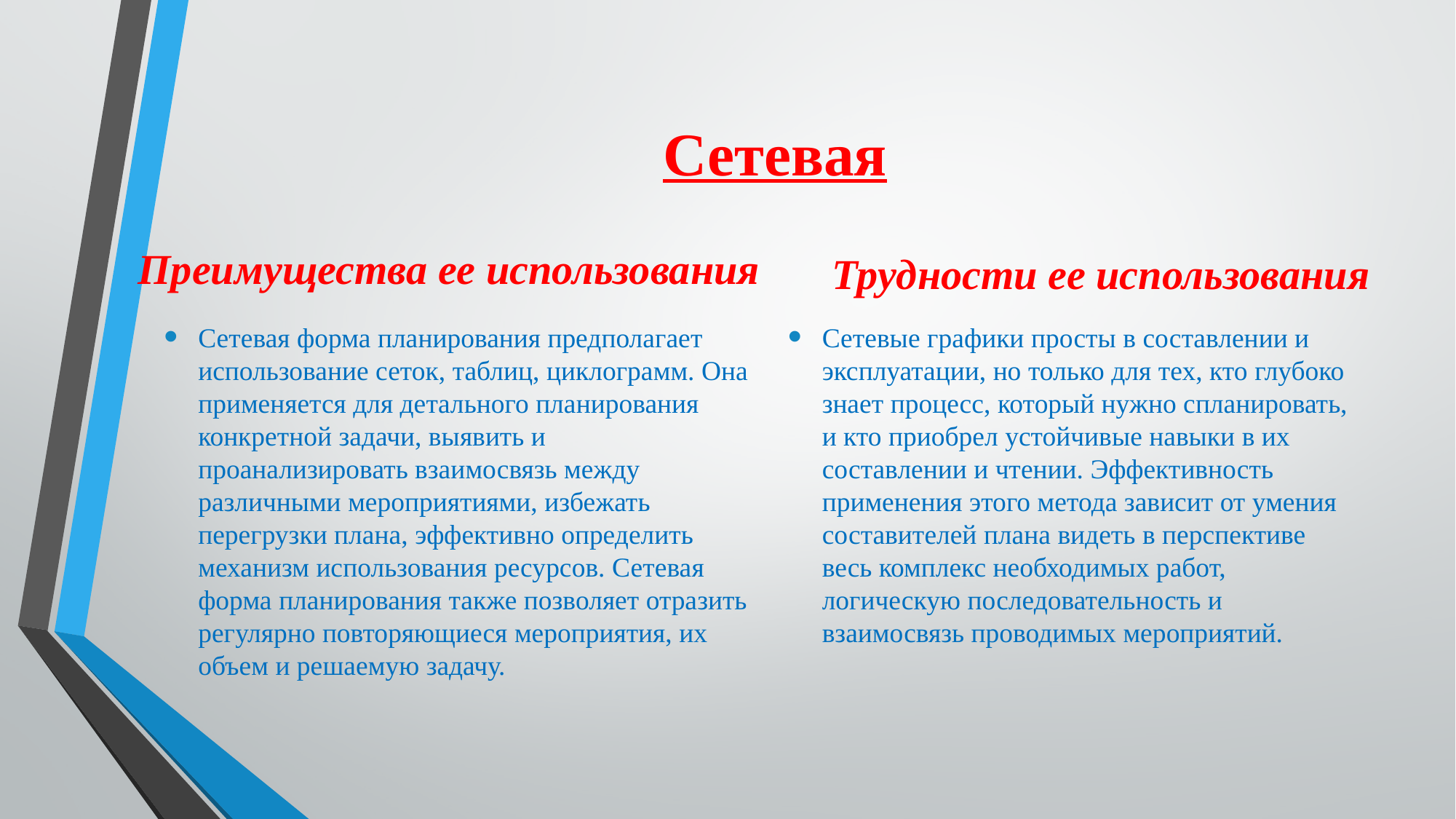

# Сетевая
Преимущества ее использования
Трудности ее использования

Сетевая форма планирования предполагает использование сеток, таблиц, циклограмм. Она применяется для детального планирования конкретной задачи, выявить и проанализировать взаимосвязь между различными мероприятиями, избежать перегрузки плана, эффективно определить механизм использования ресурсов. Сетевая форма планирования также позволяет отразить регулярно повторяющиеся мероприятия, их объем и решаемую задачу.
Сетевые графики просты в составлении и эксплуатации, но только для тех, кто глубоко знает процесс, который нужно спланировать, и кто приобрел устойчивые навыки в их составлении и чтении. Эффективность применения этого метода зависит от умения составителей плана видеть в перспективе весь комплекс необходимых работ, логическую последовательность и взаимосвязь проводимых мероприятий.